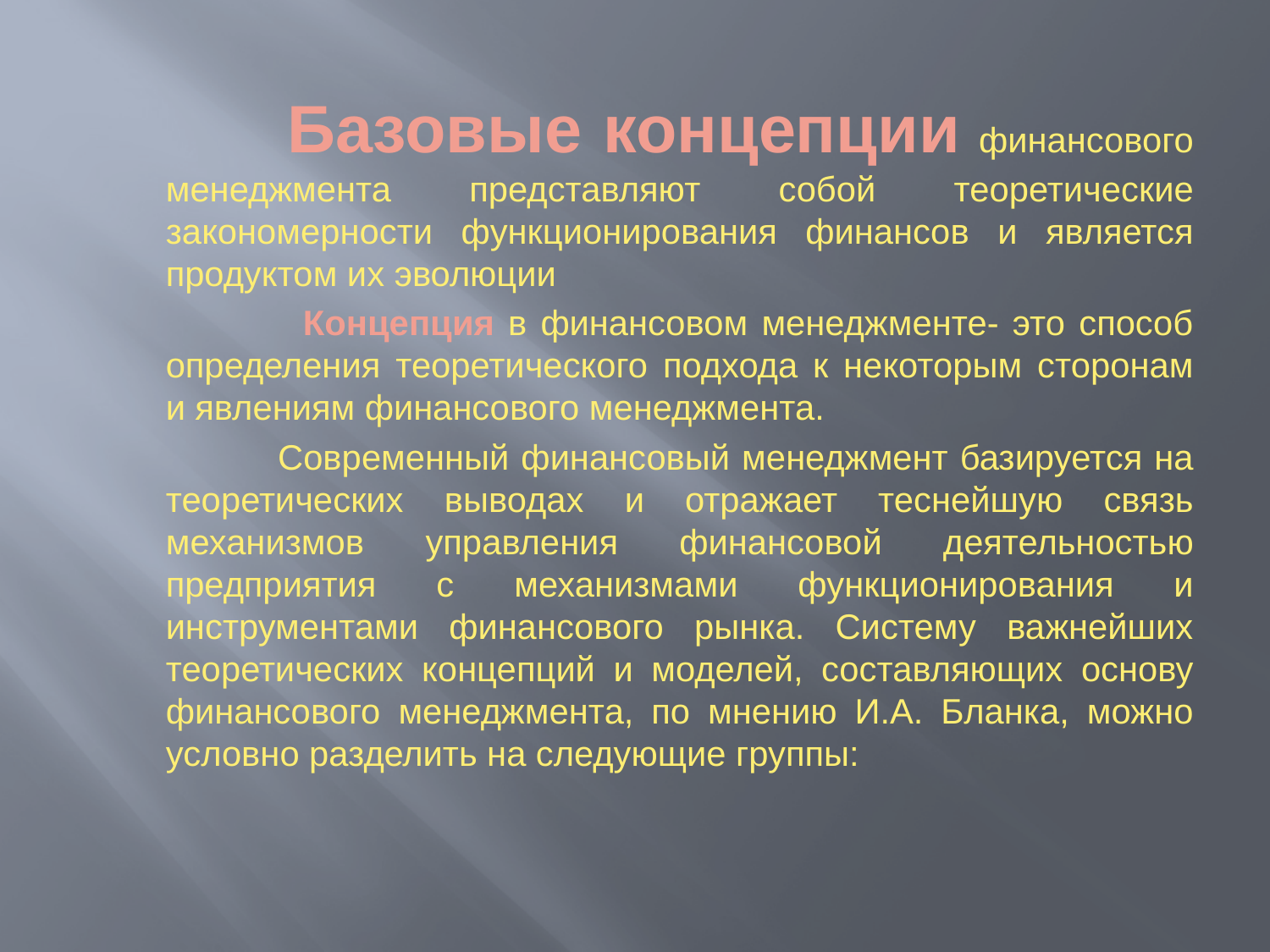

Базовые концепции финансового менеджмента представляют собой теоретические закономерности функционирования финансов и является продуктом их эволюции
               Концепция в финансовом менеджменте- это способ определения теоретического подхода к некоторым сторонам и явлениям финансового менеджмента.
               Современный финансовый менеджмент базируется на теоретических выводах и отражает теснейшую связь механизмов управления финансовой деятельностью предприятия с механизмами функционирования и инструментами финансового рынка. Систему важнейших теоретических концепций и моделей, составляющих основу финансового менеджмента, по мнению И.А. Бланка, можно условно разделить на следующие группы: